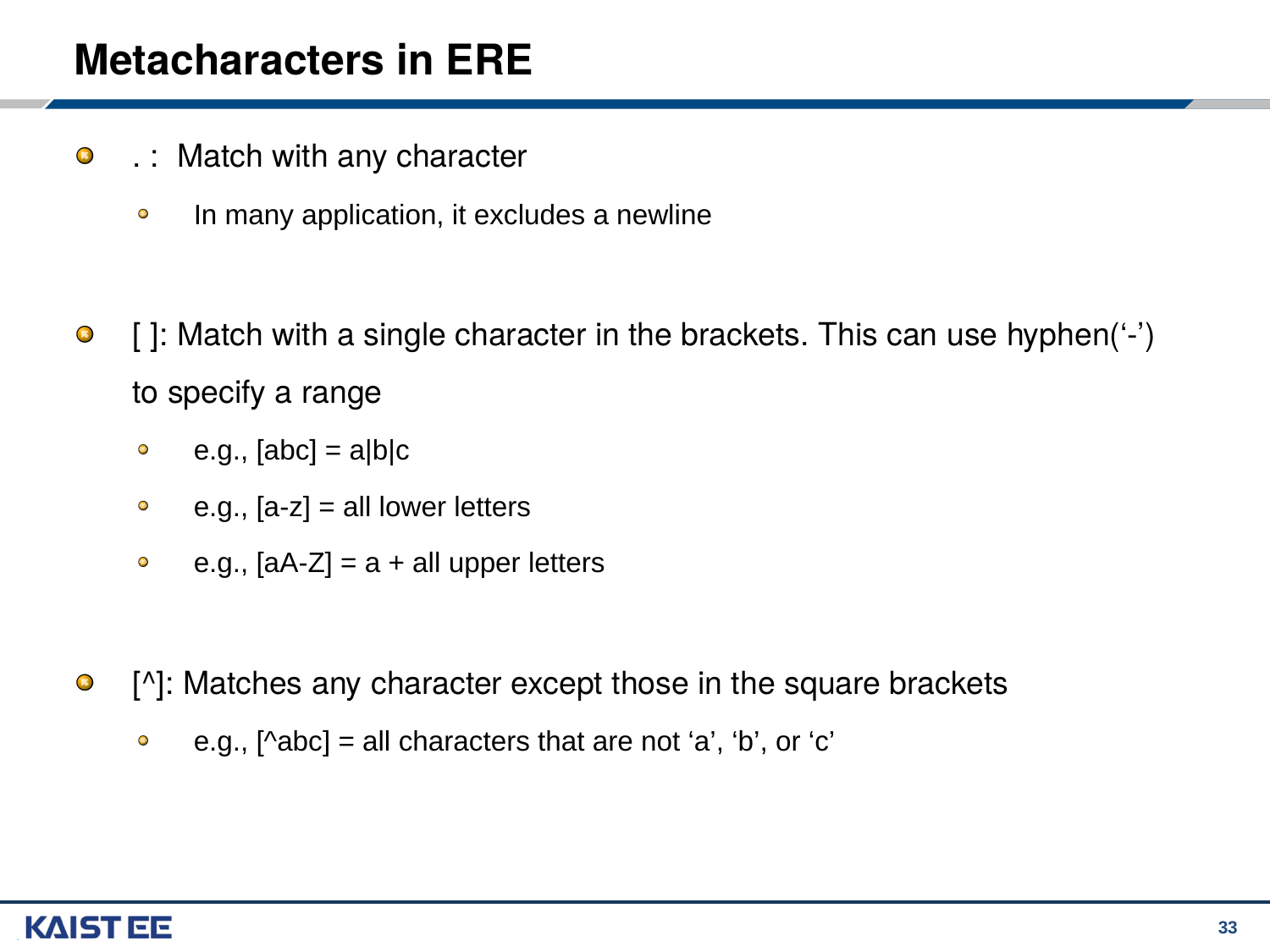

# Metacharacters in ERE
. :  Match with any character
In many application, it excludes a newline

[ ]: Match with a single character in the brackets. This can use hyphen(‘-’) to specify a range
e.g., [abc] = a|b|c
e.g., [a-z] = all lower letters
e.g., [aA-Z] = a + all upper letters

[^]: Matches any character except those in the square brackets
e.g., [^abc] = all characters that are not ‘a’, ‘b’, or ‘c’